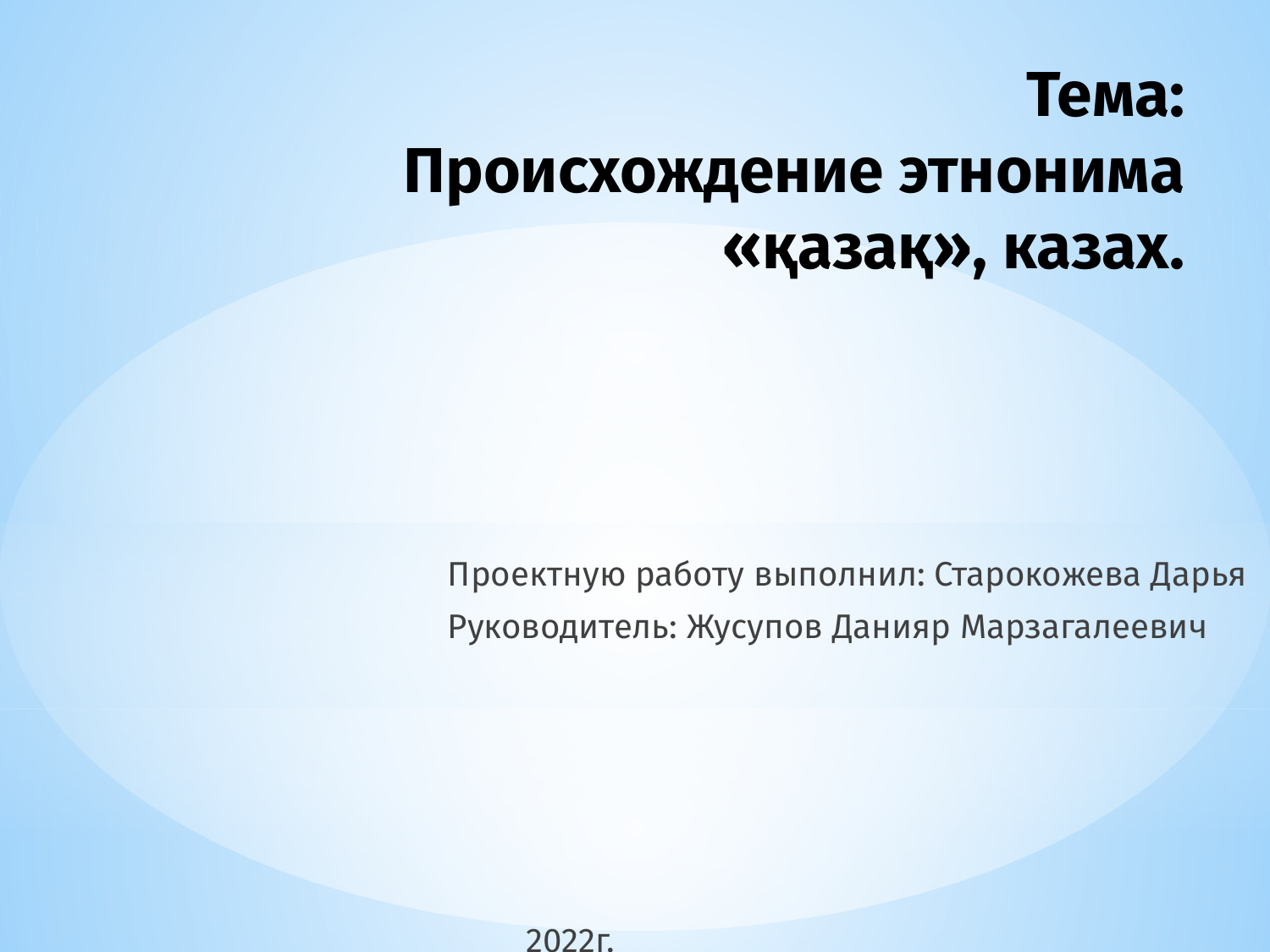

# Тема: Происхождение этнонима «қазақ», казах.
Проектную работу выполнил: Старокожева Дарья
Руководитель: Жусупов Данияр Марзагалеевич

        2022г.